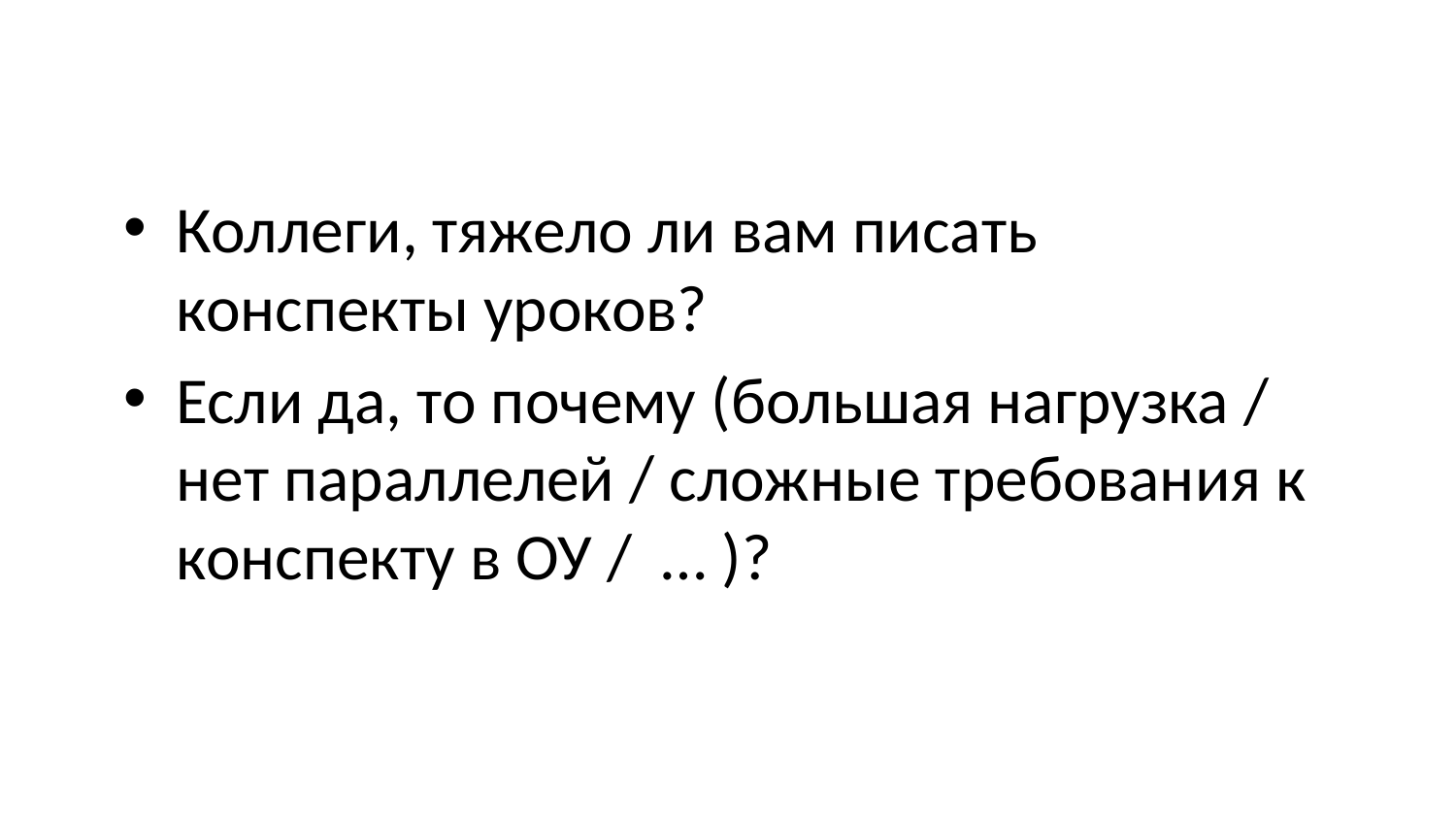

Коллеги, тяжело ли вам писать конспекты уроков?
Если да, то почему (большая нагрузка / нет параллелей / сложные требования к конспекту в ОУ /  … )?